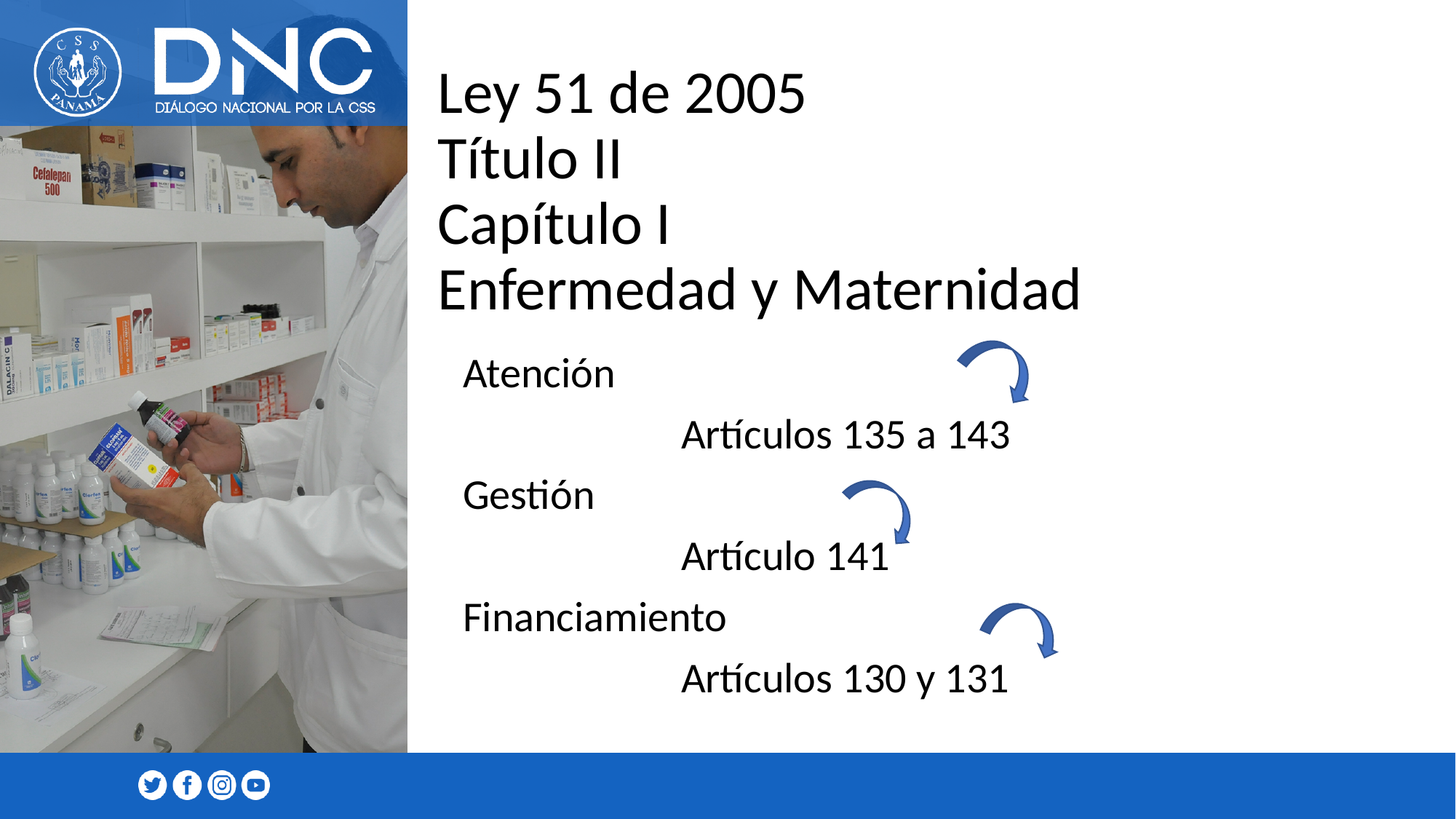

# Ley 51 de 2005 Título II Capítulo I Enfermedad y Maternidad
Atención
		Artículos 135 a 143
Gestión
		Artículo 141
Financiamiento
		Artículos 130 y 131